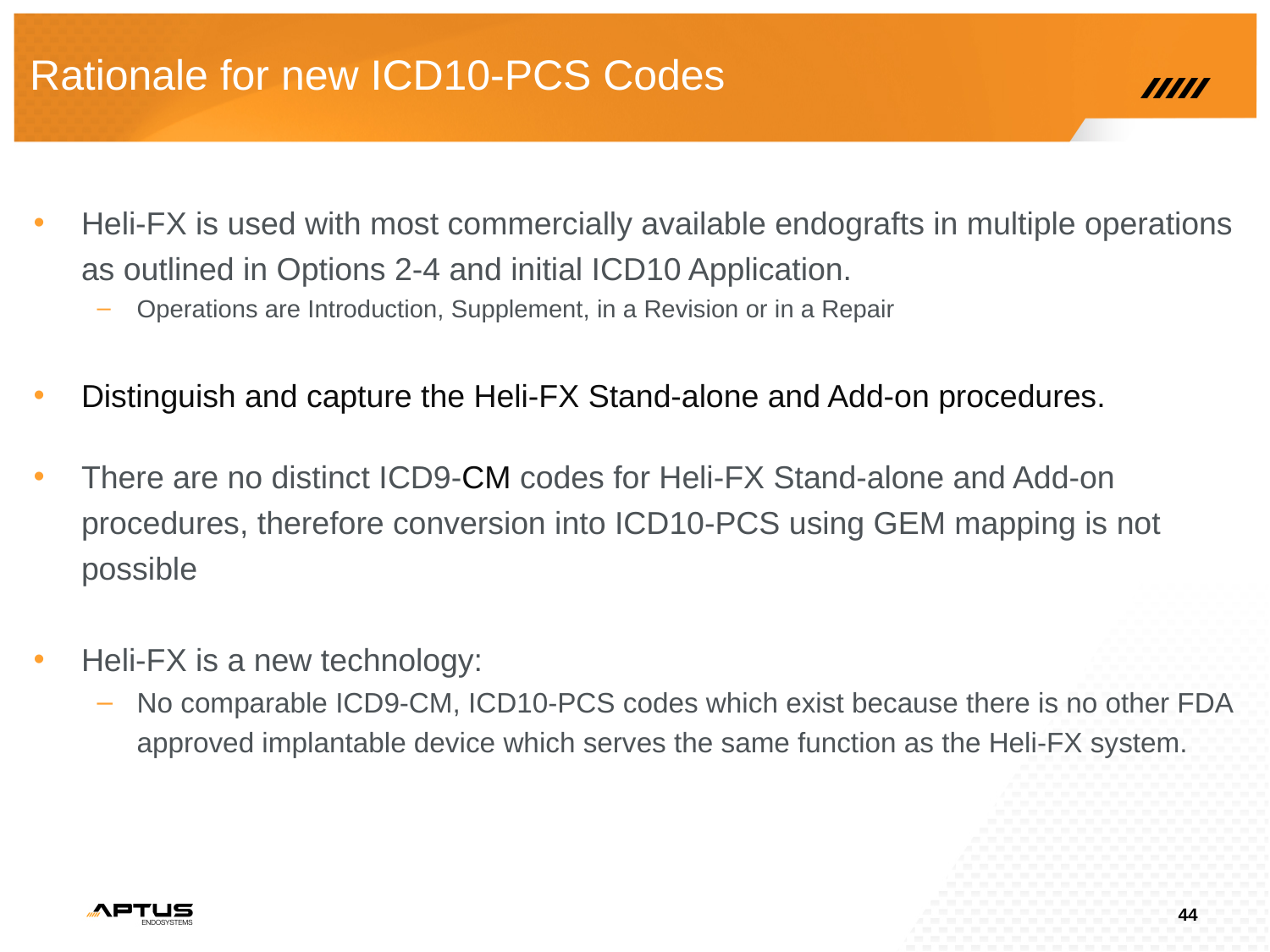

Rationale for new ICD10-PCS Codes
Heli-FX is used with most commercially available endografts in multiple operations as outlined in Options 2-4 and initial ICD10 Application.
Operations are Introduction, Supplement, in a Revision or in a Repair

Distinguish and capture the Heli-FX Stand-alone and Add-on procedures.

There are no distinct ICD9-CM codes for Heli-FX Stand-alone and Add-on procedures, therefore conversion into ICD10-PCS using GEM mapping is not possible

Heli-FX is a new technology:
No comparable ICD9-CM, ICD10-PCS codes which exist because there is no other FDA approved implantable device which serves the same function as the Heli-FX system.

44